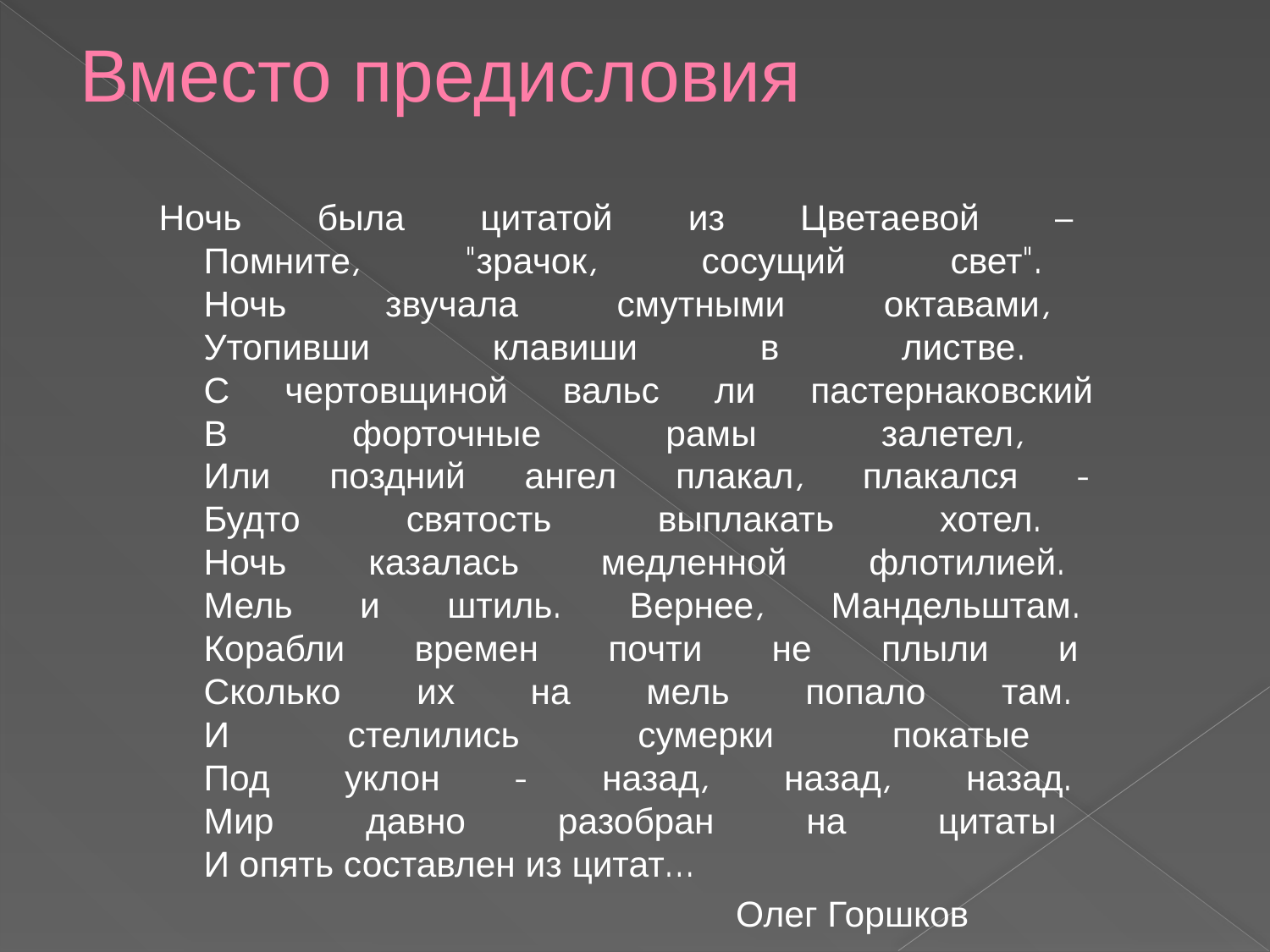

# Вместо предисловия
Ночь была цитатой из Цветаевой –
Помните, "зрачок, сосущий свет".
Ночь звучала смутными октавами,
Утопивши клавиши в листве.
С чертовщиной вальс ли пастернаковский
В форточные рамы залетел,
Или поздний ангел плакал, плакался -
Будто святость выплакать хотел.
Ночь казалась медленной флотилией.
Мель и штиль. Вернее, Мандельштам.
Корабли времен почти не плыли и
Сколько их на мель попало там.
И стелились сумерки покатые
Под уклон - назад, назад, назад.
Мир давно разобран на цитаты
И опять составлен из цитат…
                                                          Олег Горшков